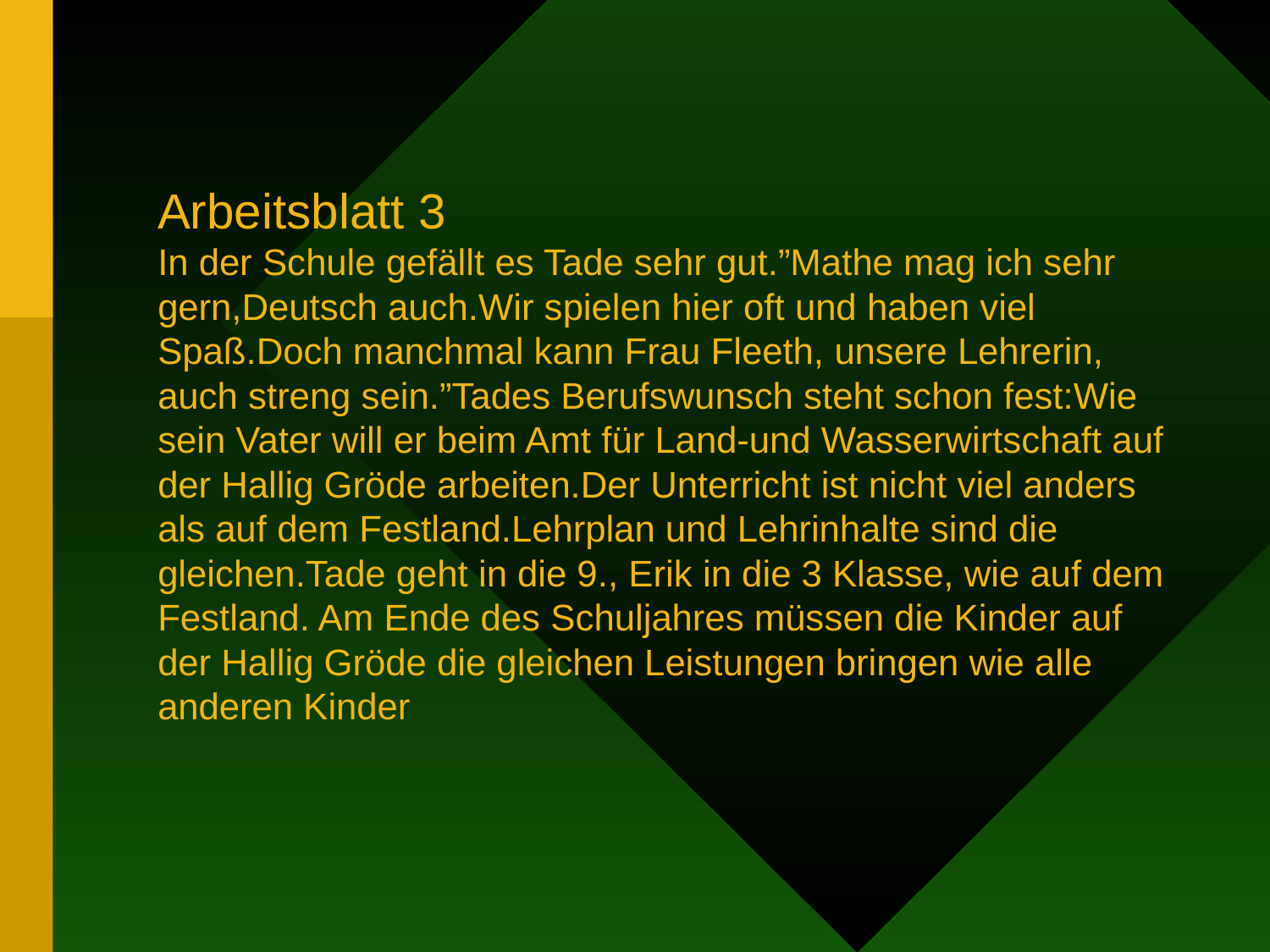

# Arbeitsblatt 3 In der Schule gefällt es Tade sehr gut.”Mathe mag ich sehr gern,Deutsch auch.Wir spielen hier oft und haben viel Spaß.Doch manchmal kann Frau Fleeth, unsere Lehrerin, auch streng sein.”Tades Berufswunsch steht schon fest:Wie sein Vater will er beim Amt für Land-und Wasserwirtschaft auf der Hallig Gröde arbeiten.Der Unterricht ist nicht viel anders als auf dem Festland.Lehrplan und Lehrinhalte sind die gleichen.Tade geht in die 9., Erik in die 3 Klasse, wie auf dem Festland. Am Ende des Schuljahres müssen die Kinder auf der Hallig Gröde die gleichen Leistungen bringen wie alle anderen Kinder